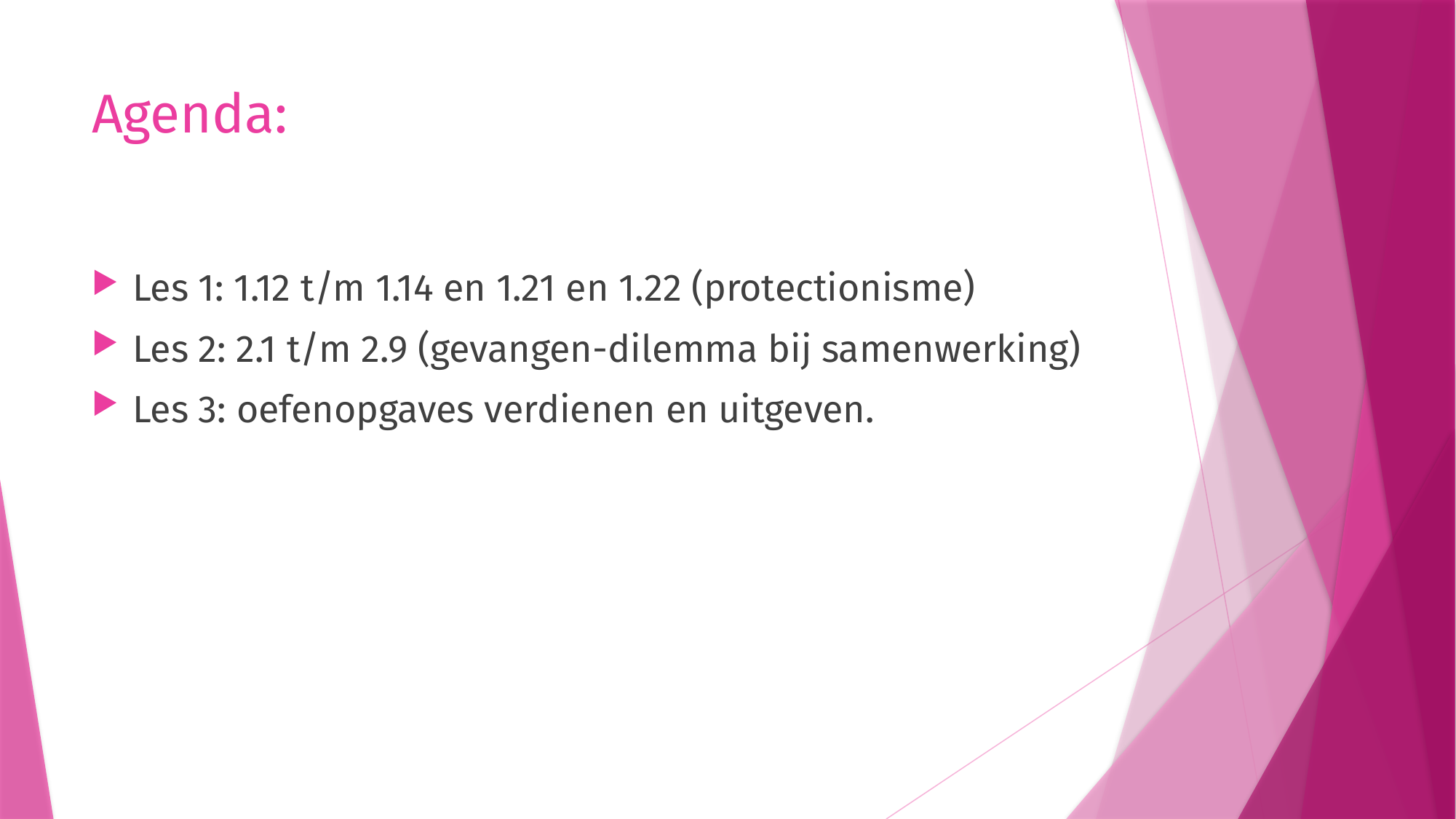

# Agenda:
Les 1: 1.12 t/m 1.14 en 1.21 en 1.22 (protectionisme)
Les 2: 2.1 t/m 2.9 (gevangen-dilemma bij samenwerking)
Les 3: oefenopgaves verdienen en uitgeven.